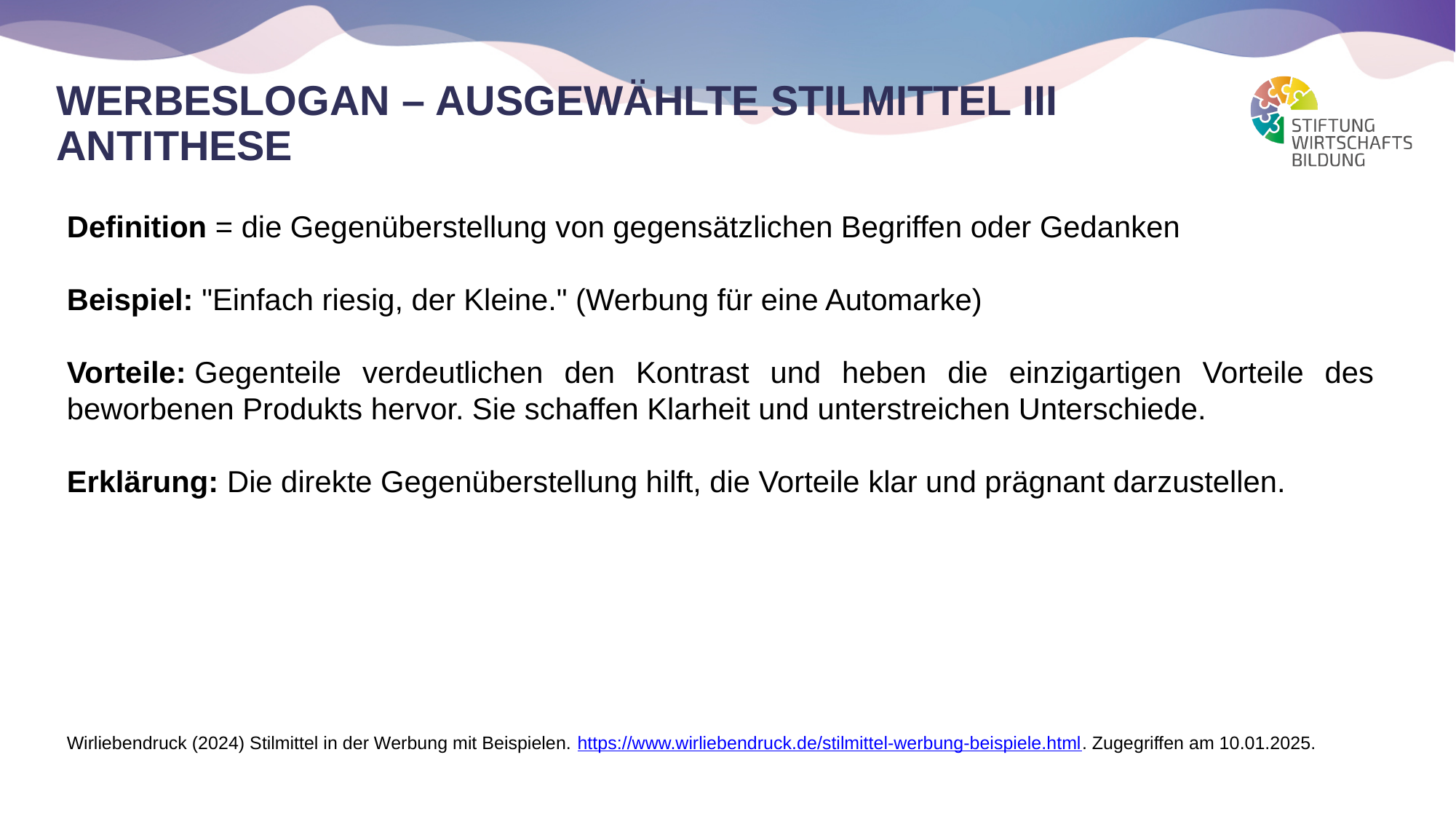

# Werbeslogan – ausgewählte Stilmittel III Antithese
Definition = die Gegenüberstellung von gegensätzlichen Begriffen oder Gedanken

Beispiel: "Einfach riesig, der Kleine." (Werbung für eine Automarke)

Vorteile: Gegenteile verdeutlichen den Kontrast und heben die einzigartigen Vorteile des beworbenen Produkts hervor. Sie schaffen Klarheit und unterstreichen Unterschiede.

Erklärung: Die direkte Gegenüberstellung hilft, die Vorteile klar und prägnant darzustellen.
Wirliebendruck (2024) Stilmittel in der Werbung mit Beispielen. https://www.wirliebendruck.de/stilmittel-werbung-beispiele.html. Zugegriffen am 10.01.2025.